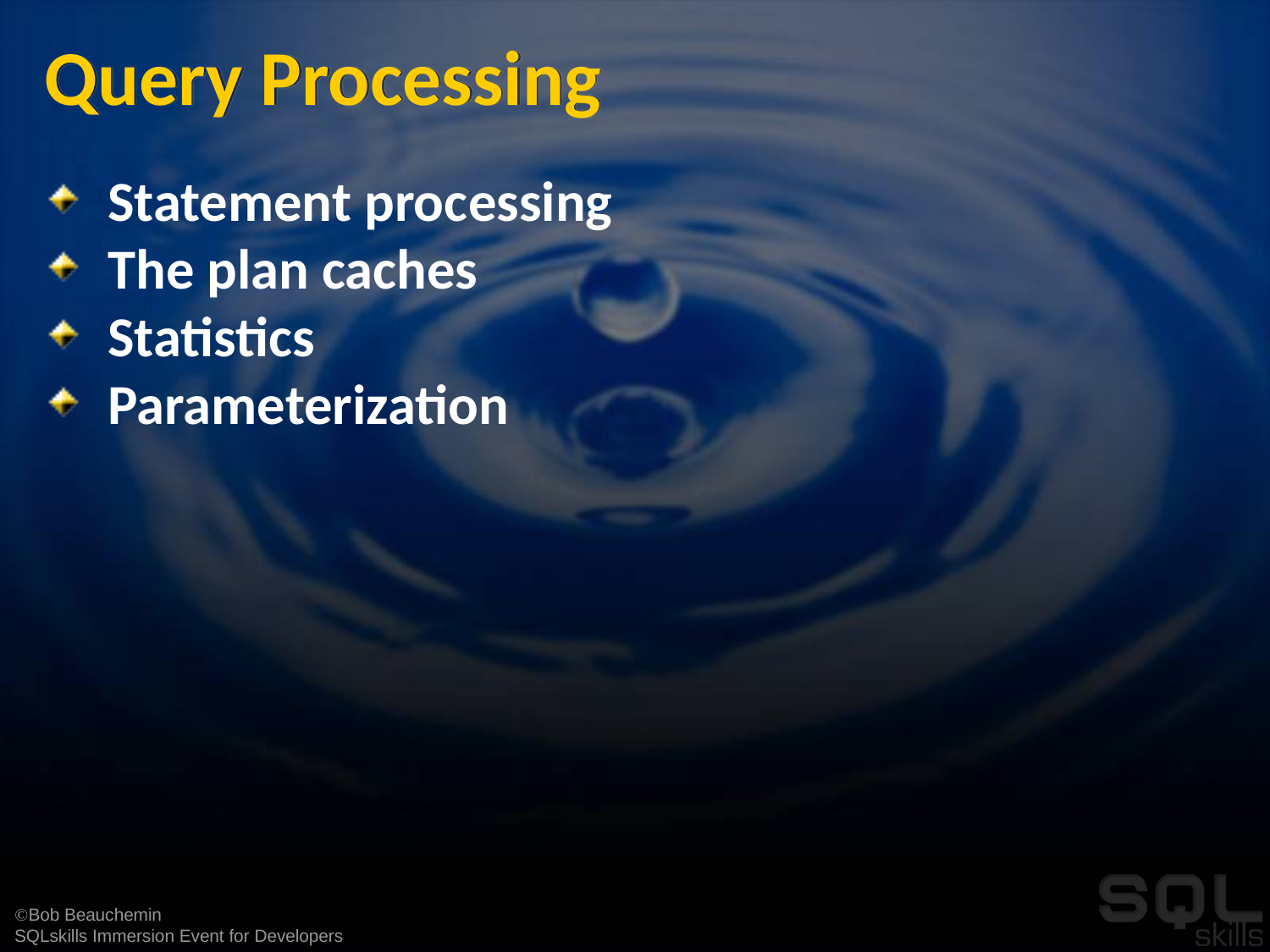

# Query Processing
Statement processing
The plan caches
Statistics
Parameterization